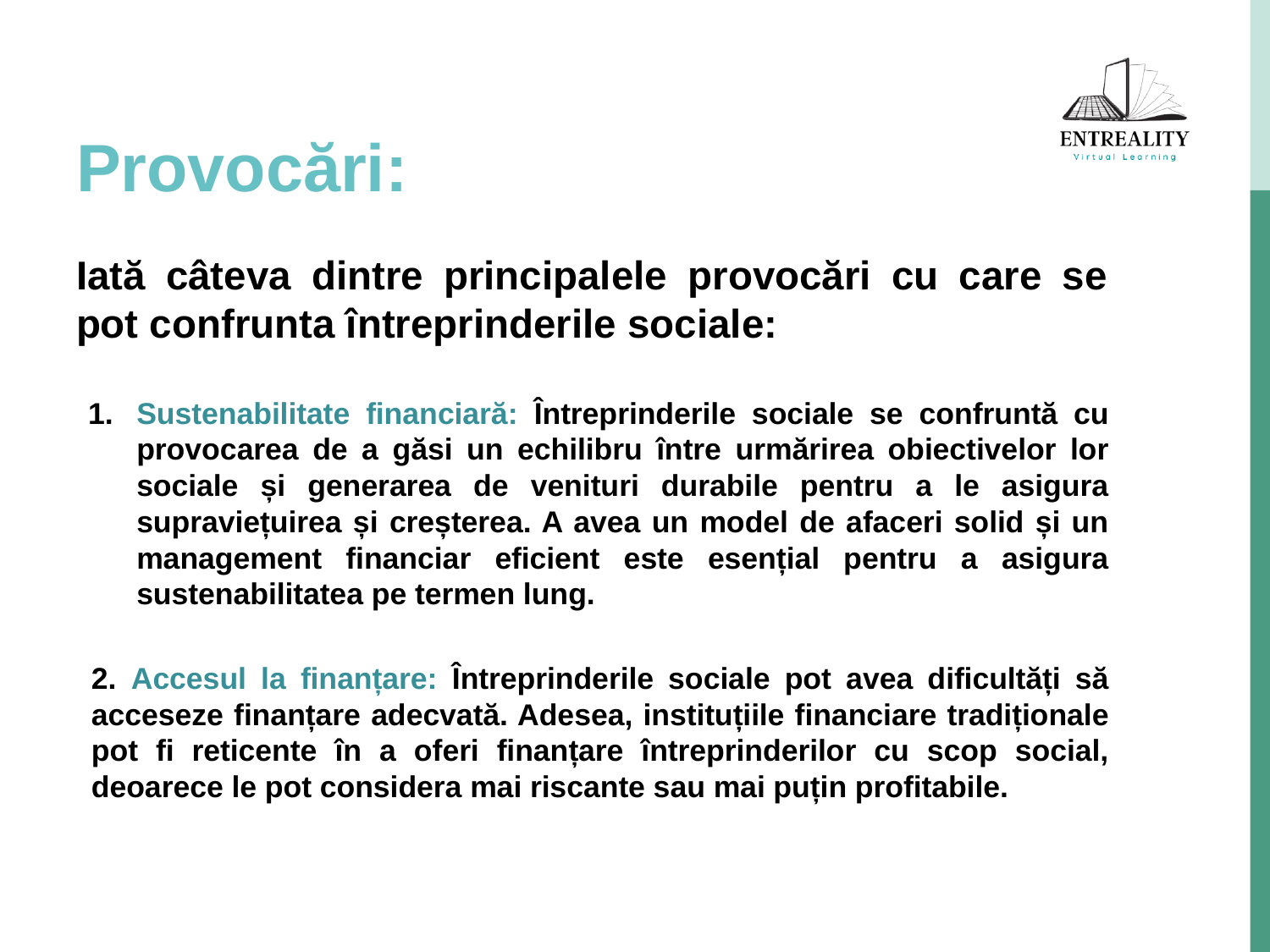

# Provocări:
Iată câteva dintre principalele provocări cu care se pot confrunta întreprinderile sociale:

Sustenabilitate financiară: Întreprinderile sociale se confruntă cu provocarea de a găsi un echilibru între urmărirea obiectivelor lor sociale și generarea de venituri durabile pentru a le asigura supraviețuirea și creșterea. A avea un model de afaceri solid și un management financiar eficient este esențial pentru a asigura sustenabilitatea pe termen lung.

2. Accesul la finanțare: Întreprinderile sociale pot avea dificultăți să acceseze finanțare adecvată. Adesea, instituțiile financiare tradiționale pot fi reticente în a oferi finanțare întreprinderilor cu scop social, deoarece le pot considera mai riscante sau mai puțin profitabile.